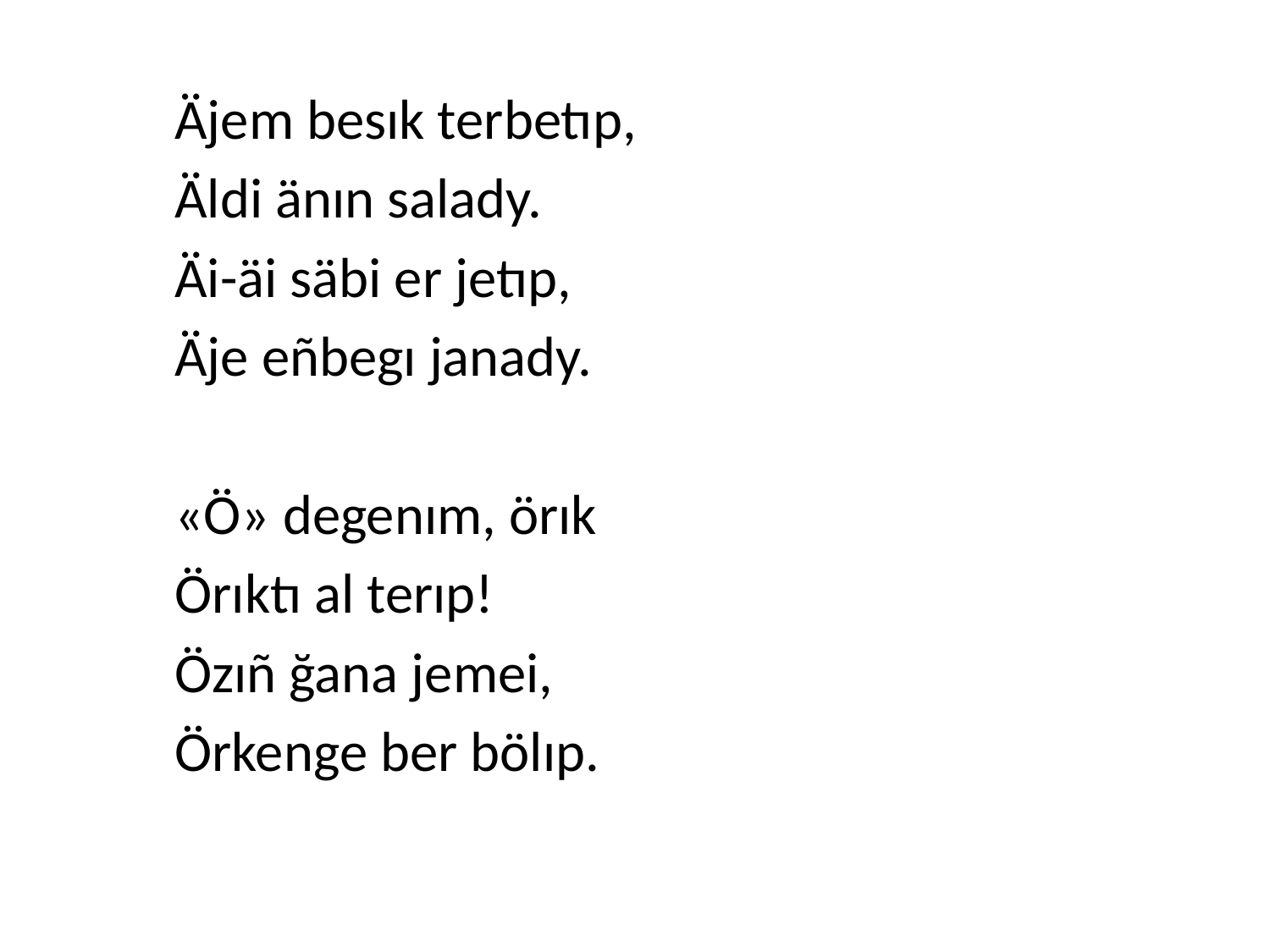

Äjem besık terbetıp,
Äldі änın salady.
Äі-äі säbі er jetıp,
Äje eñbegı janady.

«Ö» degenım, örık
Örıktı al terıp!
Özıñ ğana jemeі,
Örkenge ber bölıp.